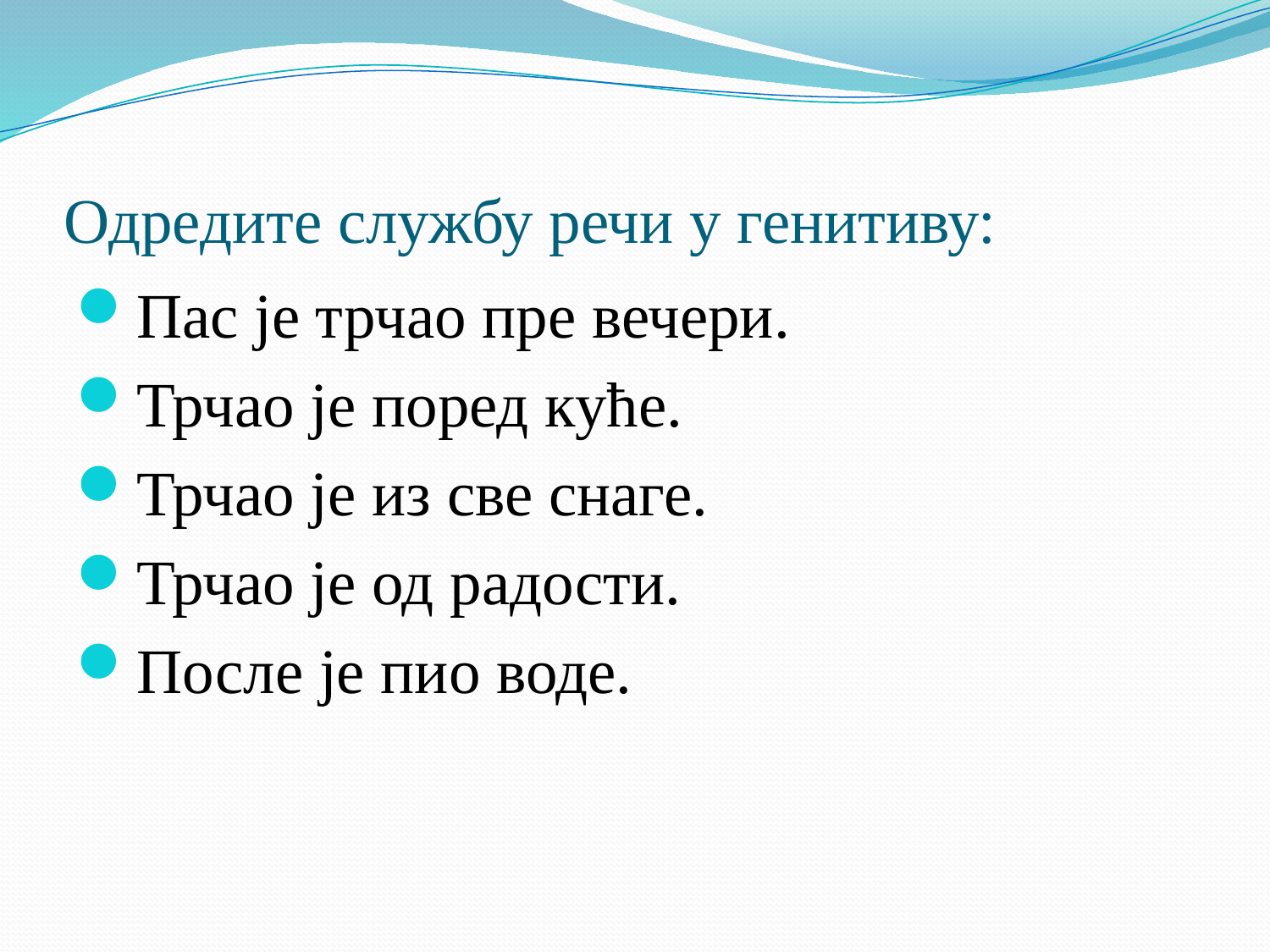

# Одредите службу речи у генитиву:
Пас је трчао пре вечери.
Трчао је поред куће.
Трчао је из све снаге.
Трчао је од радости.
После је пио воде.